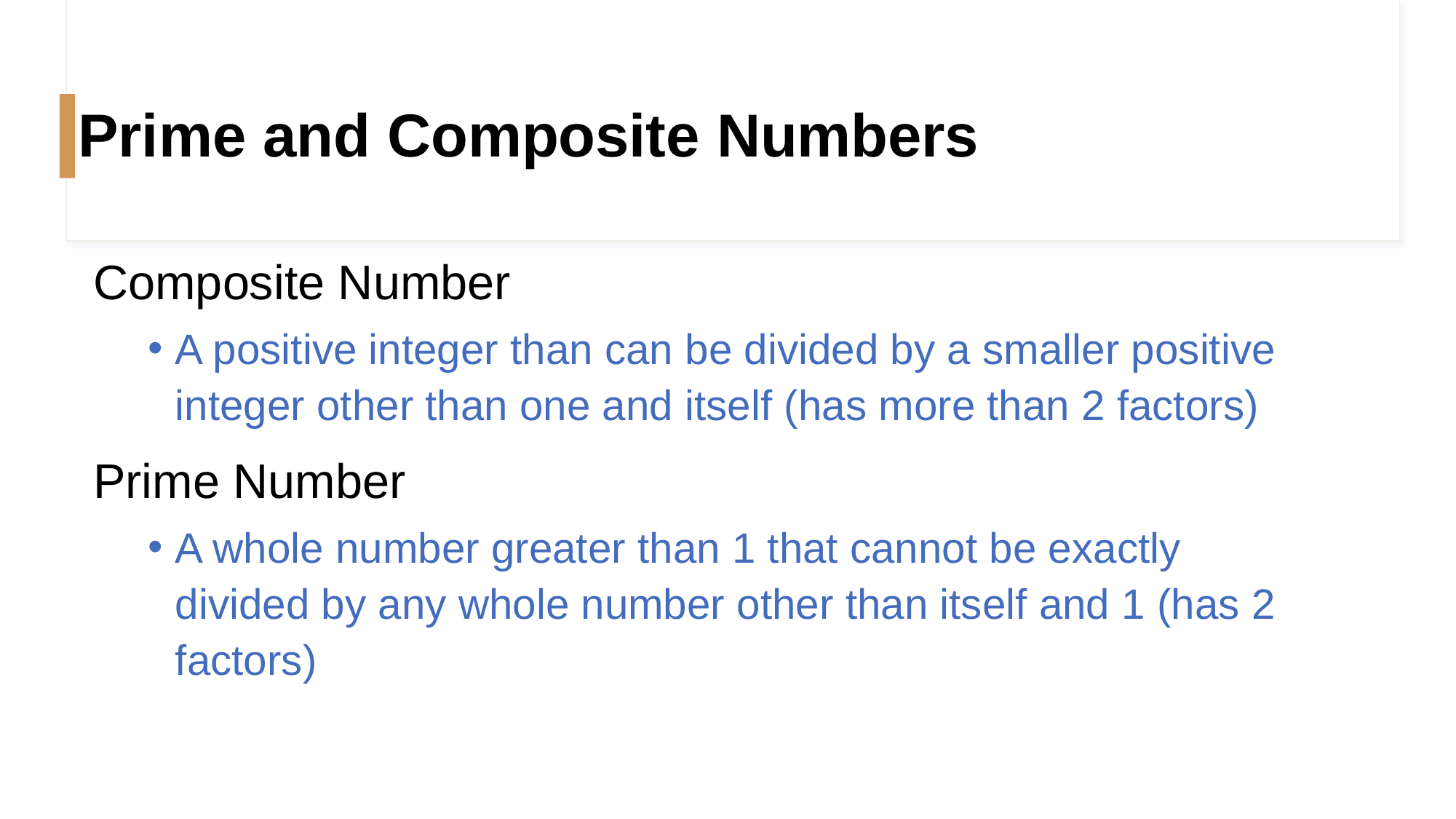

# Prime and Composite Numbers
Composite Number
A positive integer than can be divided by a smaller positive integer other than one and itself (has more than 2 factors)
Prime Number
A whole number greater than 1 that cannot be exactly divided by any whole number other than itself and 1 (has 2 factors)